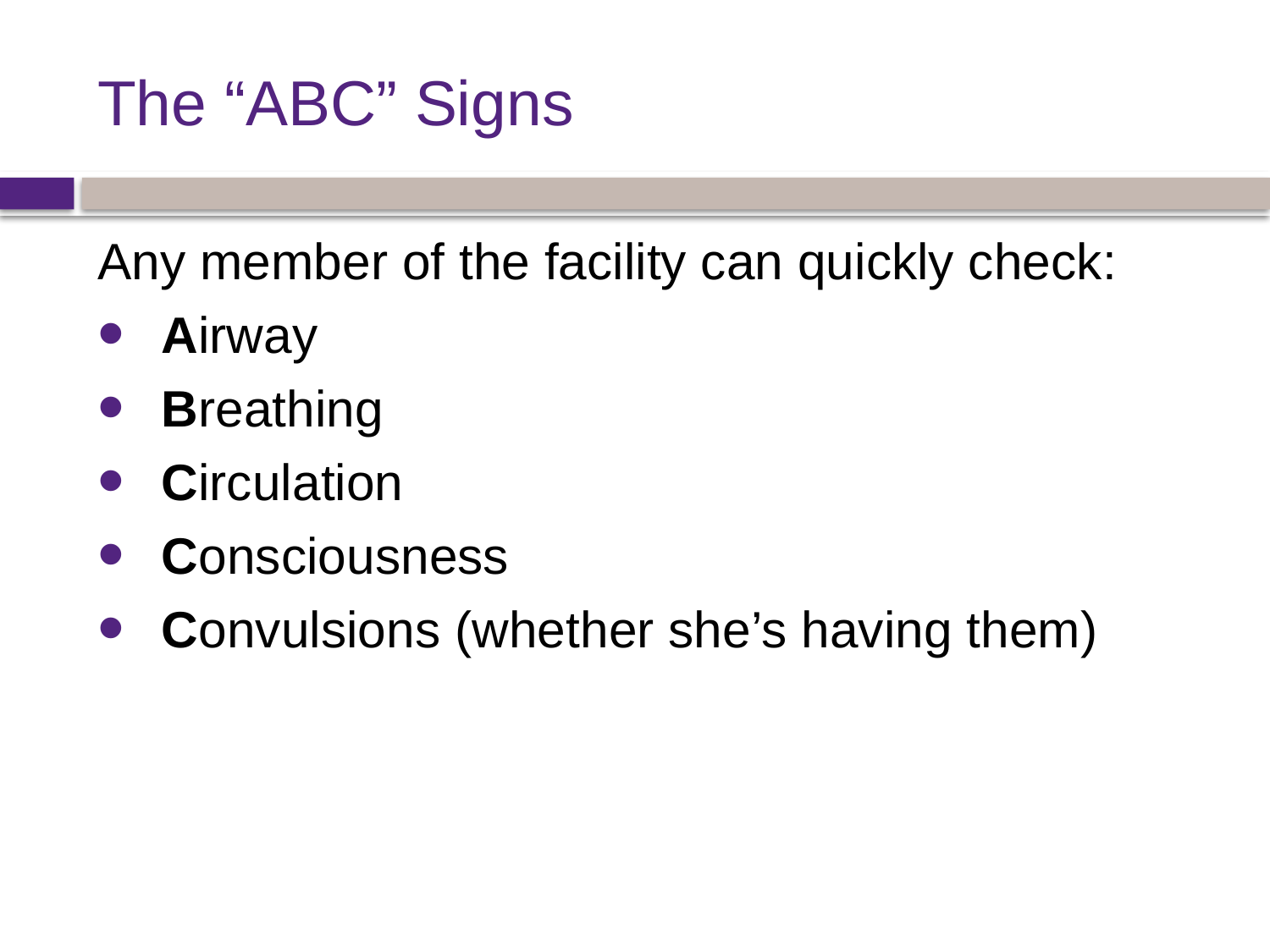

# The “ABC” Signs
Any member of the facility can quickly check:
Airway
Breathing
Circulation
Consciousness
Convulsions (whether she’s having them)